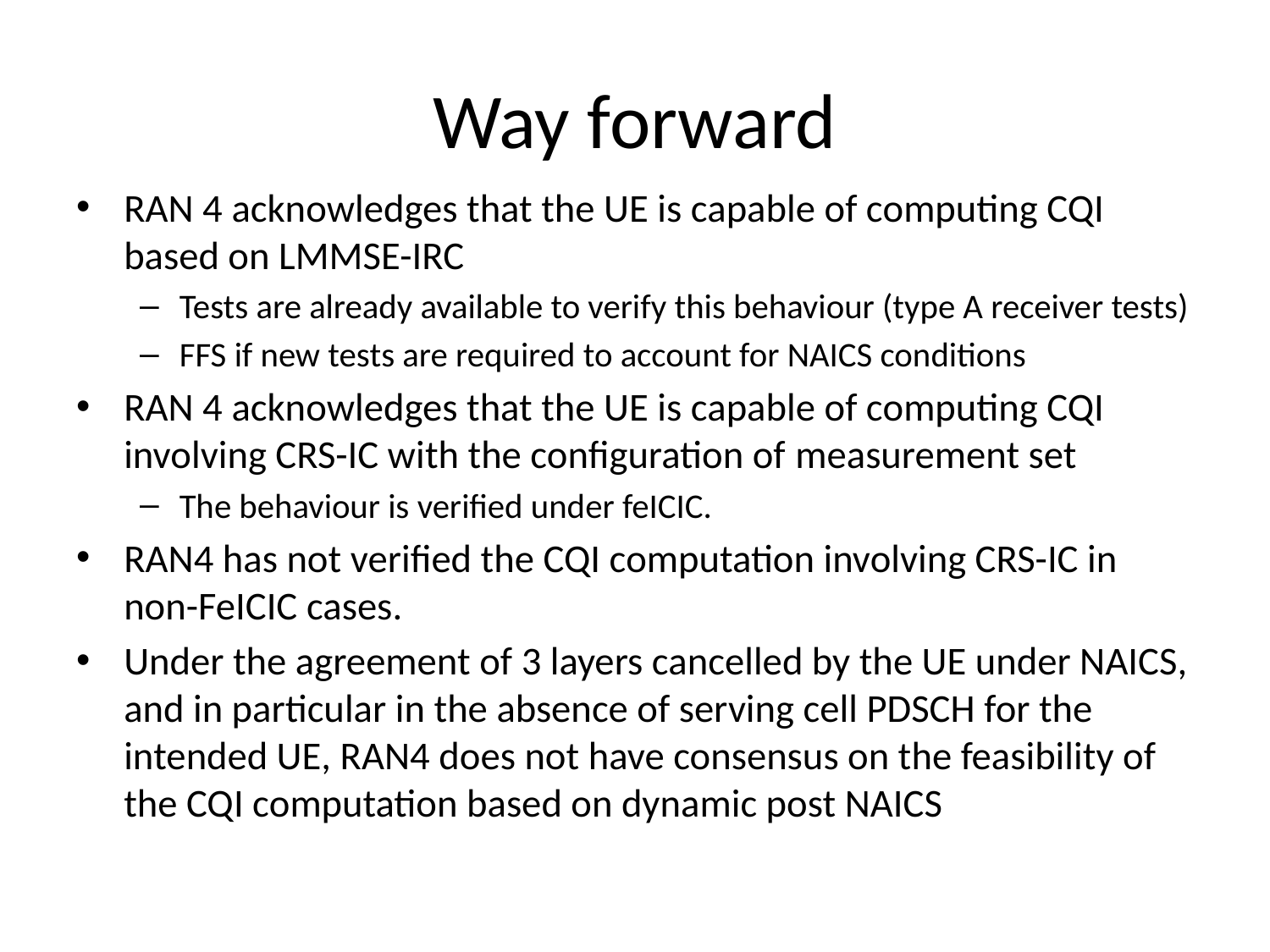

# Way forward
RAN 4 acknowledges that the UE is capable of computing CQI based on LMMSE-IRC
Tests are already available to verify this behaviour (type A receiver tests)
FFS if new tests are required to account for NAICS conditions
RAN 4 acknowledges that the UE is capable of computing CQI involving CRS-IC with the configuration of measurement set
The behaviour is verified under feICIC.
RAN4 has not verified the CQI computation involving CRS-IC in non-FeICIC cases.
Under the agreement of 3 layers cancelled by the UE under NAICS, and in particular in the absence of serving cell PDSCH for the intended UE, RAN4 does not have consensus on the feasibility of the CQI computation based on dynamic post NAICS